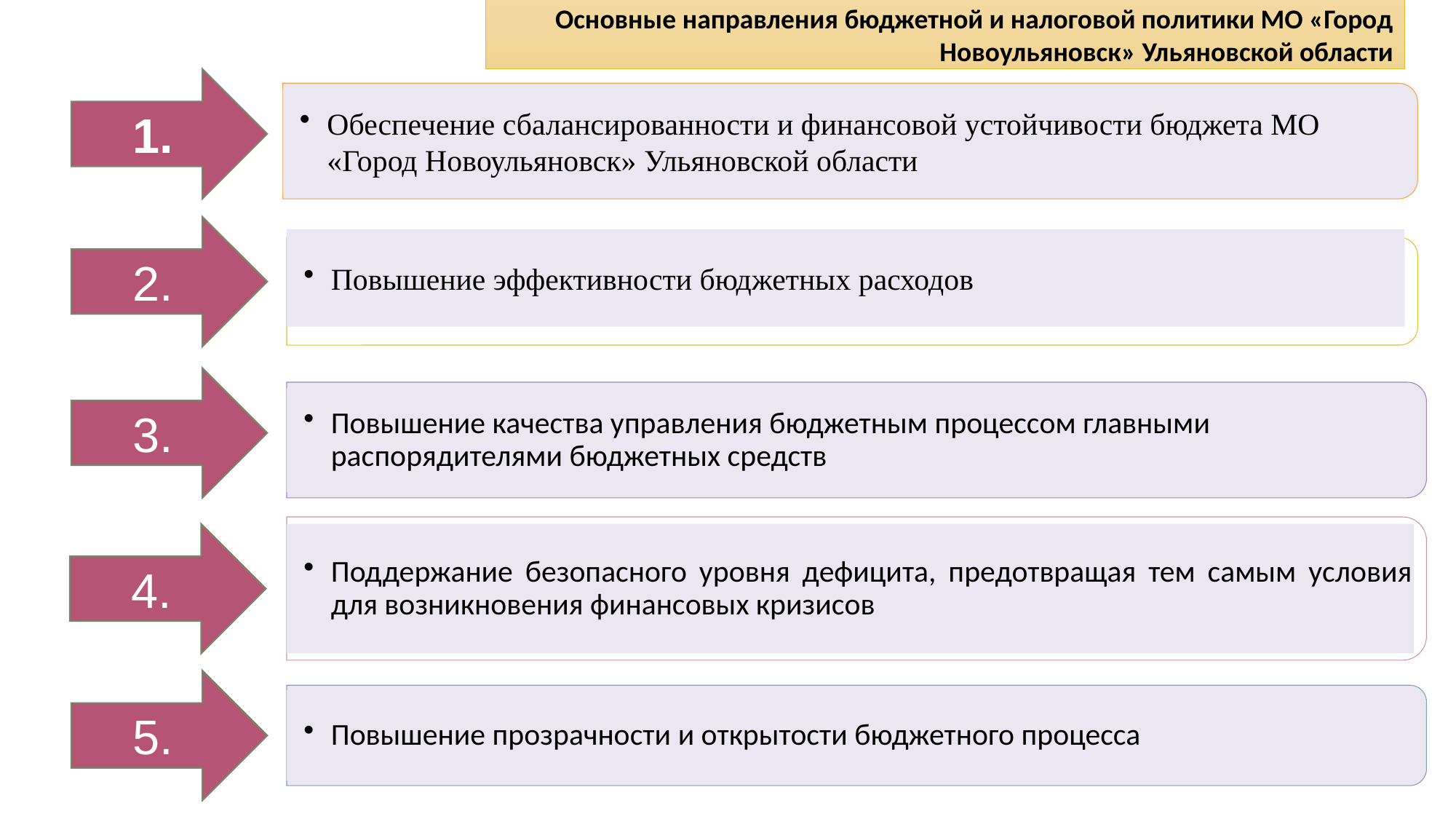

Основные направления бюджетной и налоговой политики МО «Город Новоульяновск» Ульяновской области
1.

Обеспечение сбалансированности и финансовой устойчивости бюджета МО «Город Новоульяновск» Ульяновской области
2.

Повышение эффективности бюджетных расходов
3.

Повышение качества управления бюджетным процессом главными распорядителями бюджетных средств

Поддержание безопасного уровня дефицита, предотвращая тем самым условия для возникновения финансовых кризисов
4.
5.

Повышение прозрачности и открытости бюджетного процесса